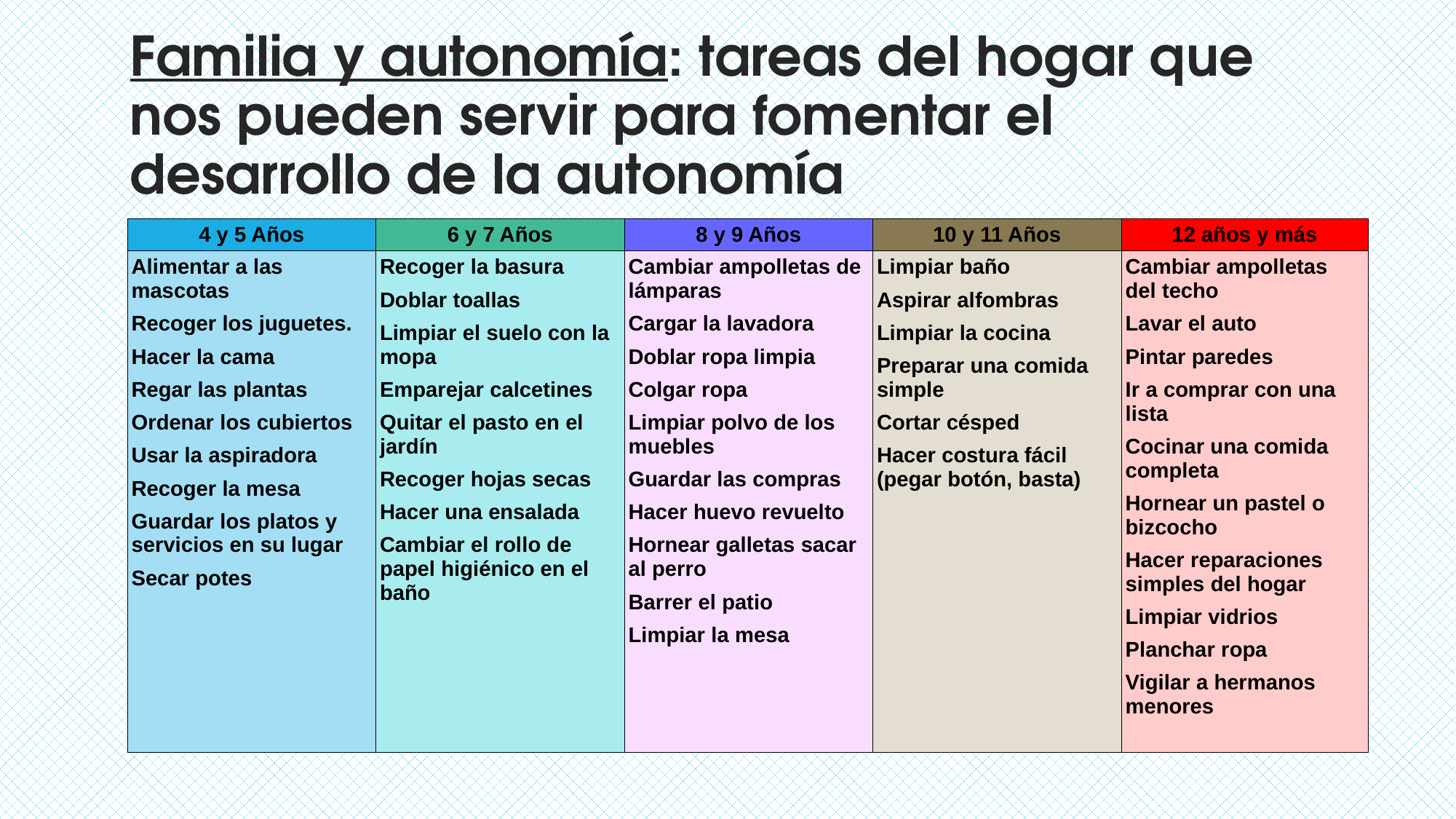

# Familia y autonomía: tareas del hogar que nos pueden servir para fomentar el desarrollo de la autonomía
| 4 y 5 Años | 6 y 7 Años | 8 y 9 Años | 10 y 11 Años | 12 años y más |
| --- | --- | --- | --- | --- |
| Alimentar a las mascotas Recoger los juguetes. Hacer la cama Regar las plantas Ordenar los cubiertos Usar la aspiradora Recoger la mesa Guardar los platos y servicios en su lugar Secar potes | Recoger la basura Doblar toallas Limpiar el suelo con la mopa Emparejar calcetines Quitar el pasto en el jardín Recoger hojas secas Hacer una ensalada Cambiar el rollo de papel higiénico en el baño | Cambiar ampolletas de lámparas Cargar la lavadora Doblar ropa limpia Colgar ropa Limpiar polvo de los muebles Guardar las compras Hacer huevo revuelto Hornear galletas sacar al perro Barrer el patio Limpiar la mesa | Limpiar baño Aspirar alfombras Limpiar la cocina Preparar una comida simple Cortar césped Hacer costura fácil (pegar botón, basta) | Cambiar ampolletas del techo Lavar el auto Pintar paredes Ir a comprar con una lista Cocinar una comida completa Hornear un pastel o bizcocho Hacer reparaciones simples del hogar Limpiar vidrios Planchar ropa Vigilar a hermanos menores |